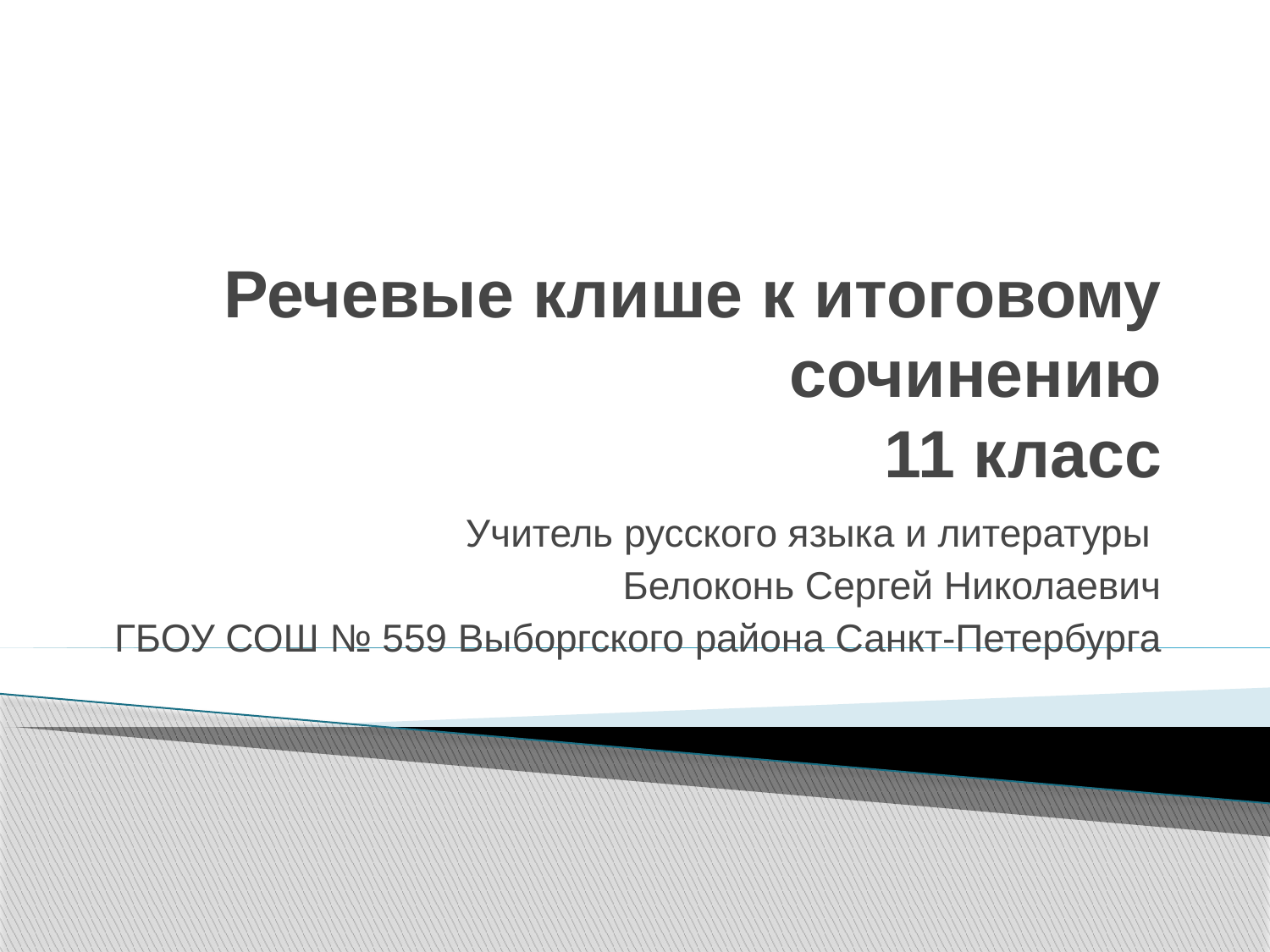

# Речевые клише к итоговому сочинению 11 класс
Учитель русского языка и литературы
Белоконь Сергей Николаевич
ГБОУ СОШ № 559 Выборгского района Санкт-Петербурга